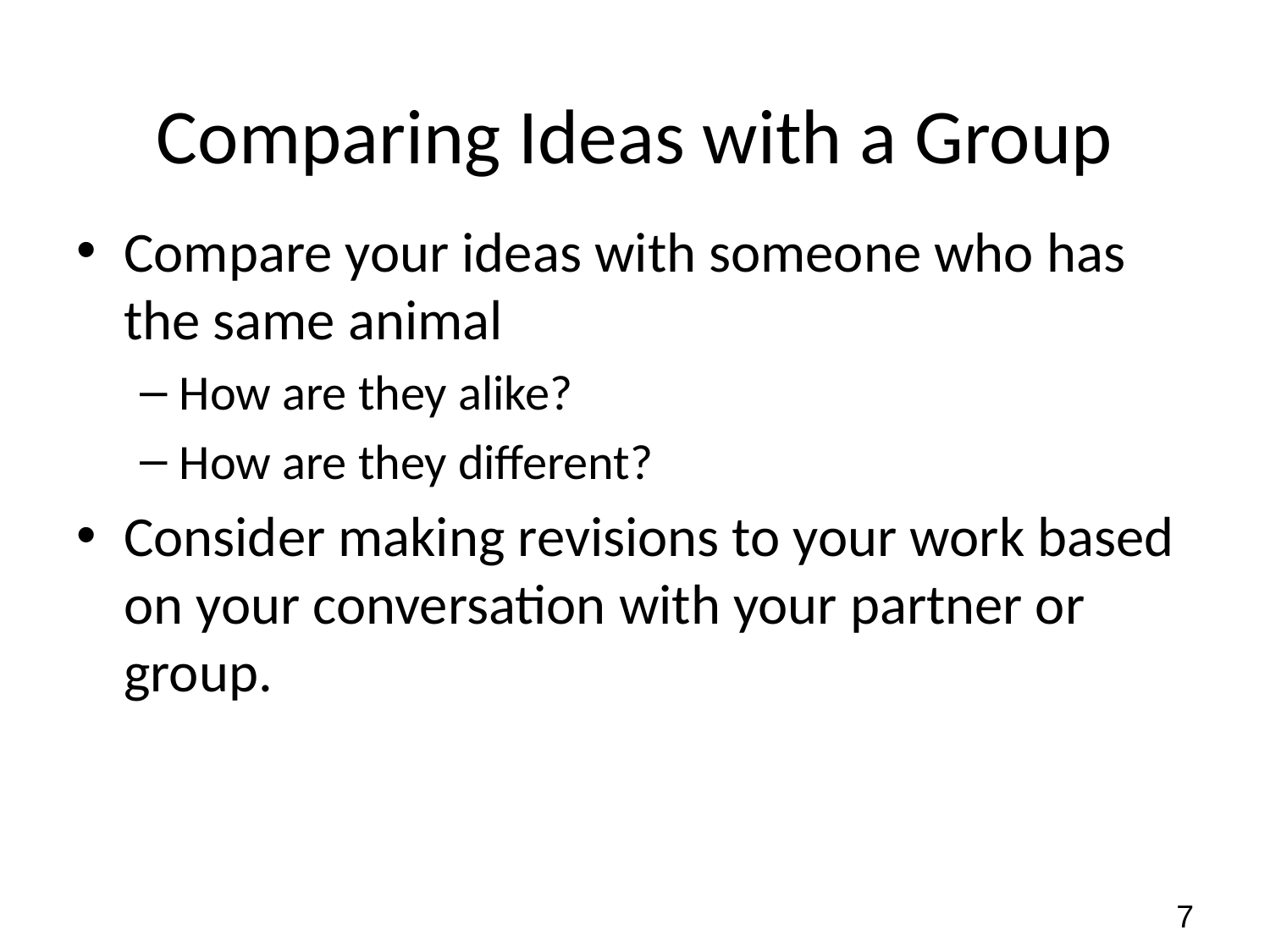

# Comparing Ideas with a Group
Compare your ideas with someone who has the same animal
How are they alike?
How are they different?
Consider making revisions to your work based on your conversation with your partner or group.
7